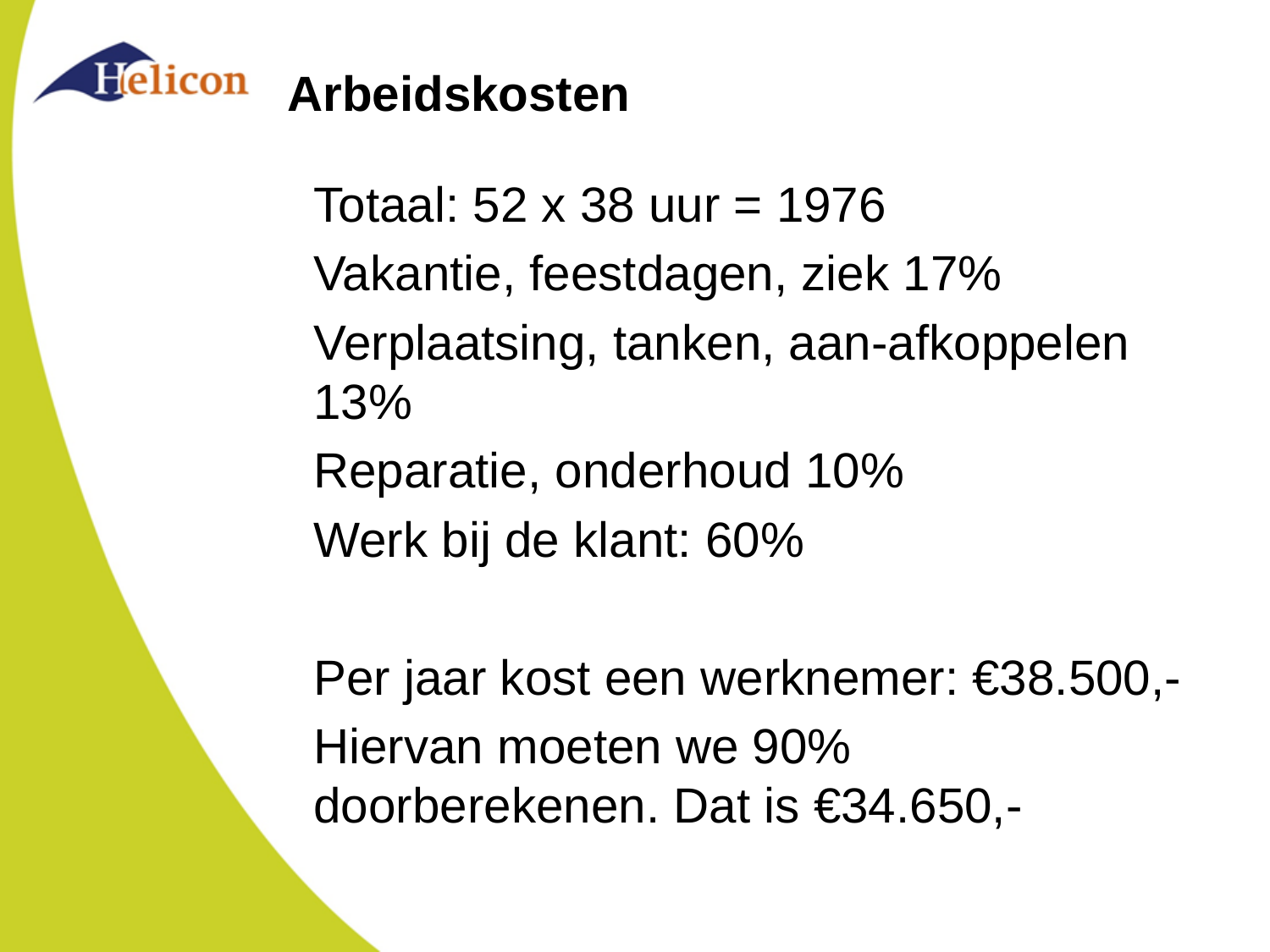

# Arbeidskosten
Totaal: 52 x 38 uur = 1976
Vakantie, feestdagen, ziek 17%
Verplaatsing, tanken, aan-afkoppelen 13%
Reparatie, onderhoud 10%
Werk bij de klant: 60%

Per jaar kost een werknemer: €38.500,-
Hiervan moeten we 90% doorberekenen. Dat is €34.650,-